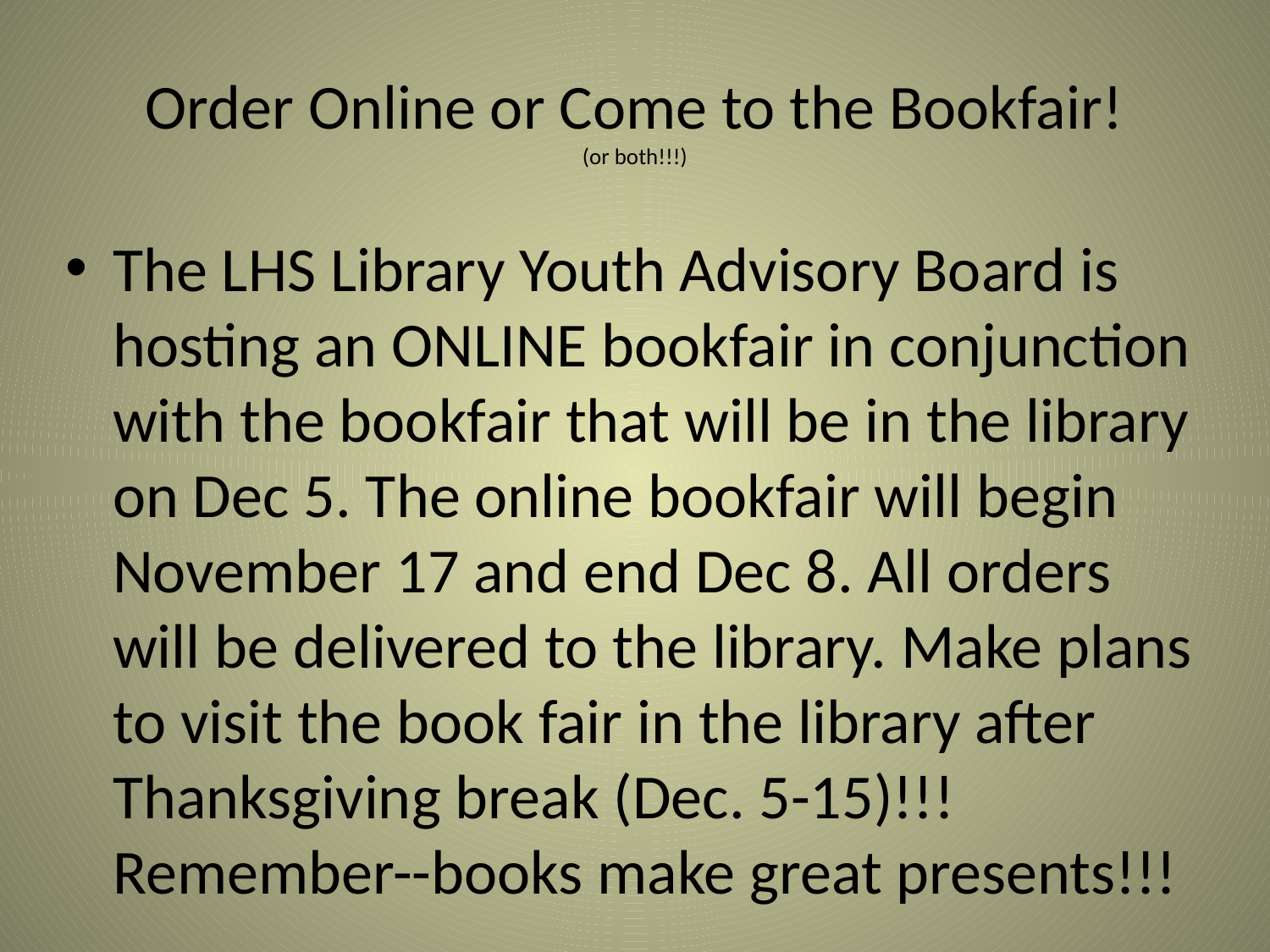

# Order Online or Come to the Bookfair! (or both!!!)
The LHS Library Youth Advisory Board is hosting an ONLINE bookfair in conjunction with the bookfair that will be in the library on Dec 5. The online bookfair will begin November 17 and end Dec 8. All orders will be delivered to the library. Make plans to visit the book fair in the library after Thanksgiving break (Dec. 5-15)!!! Remember--books make great presents!!!